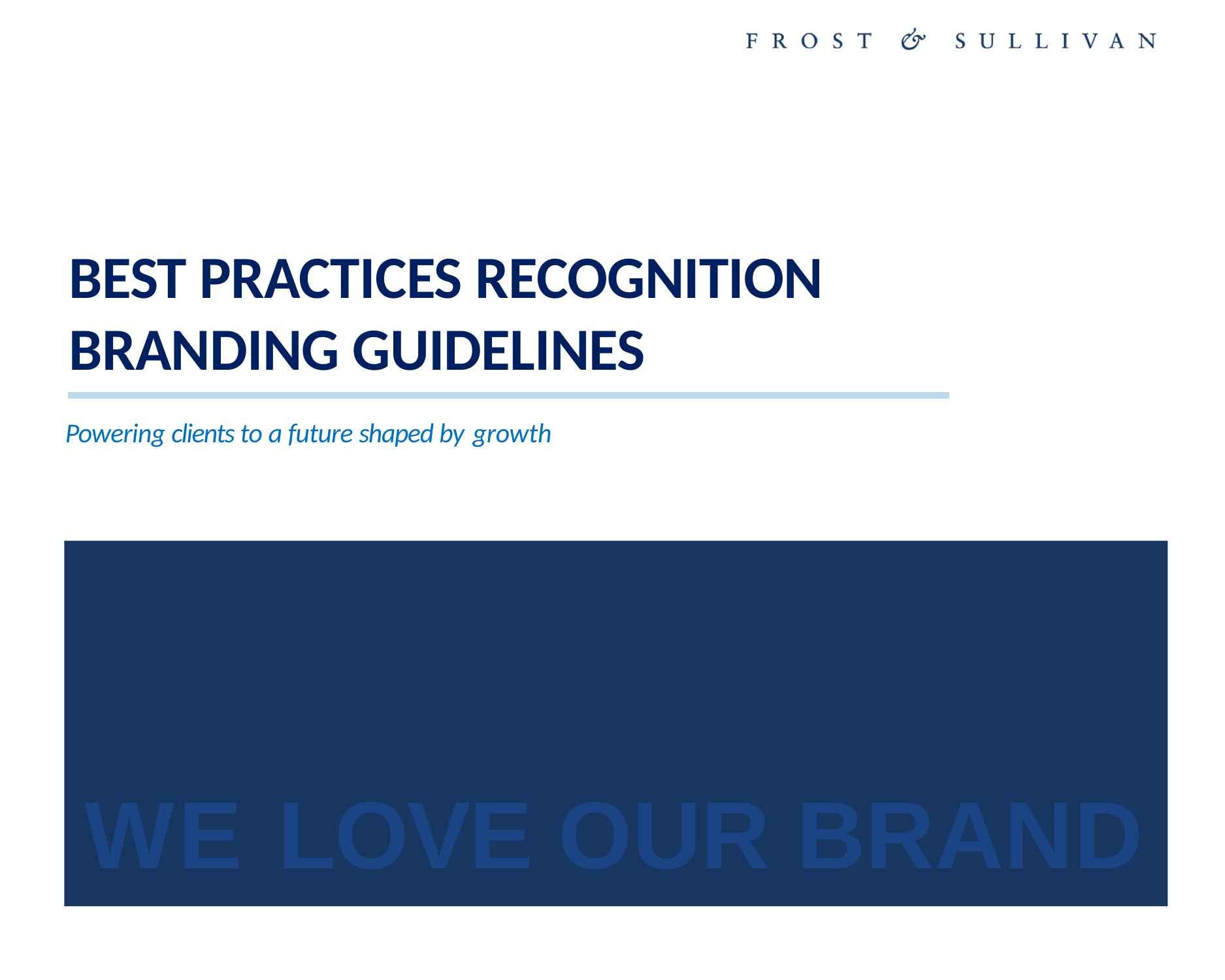

# BEST PRACTICES RECOGNITION BRANDING GUIDELINES

Powering clients to a future shaped by growth

WE LOVE OUR BRAND